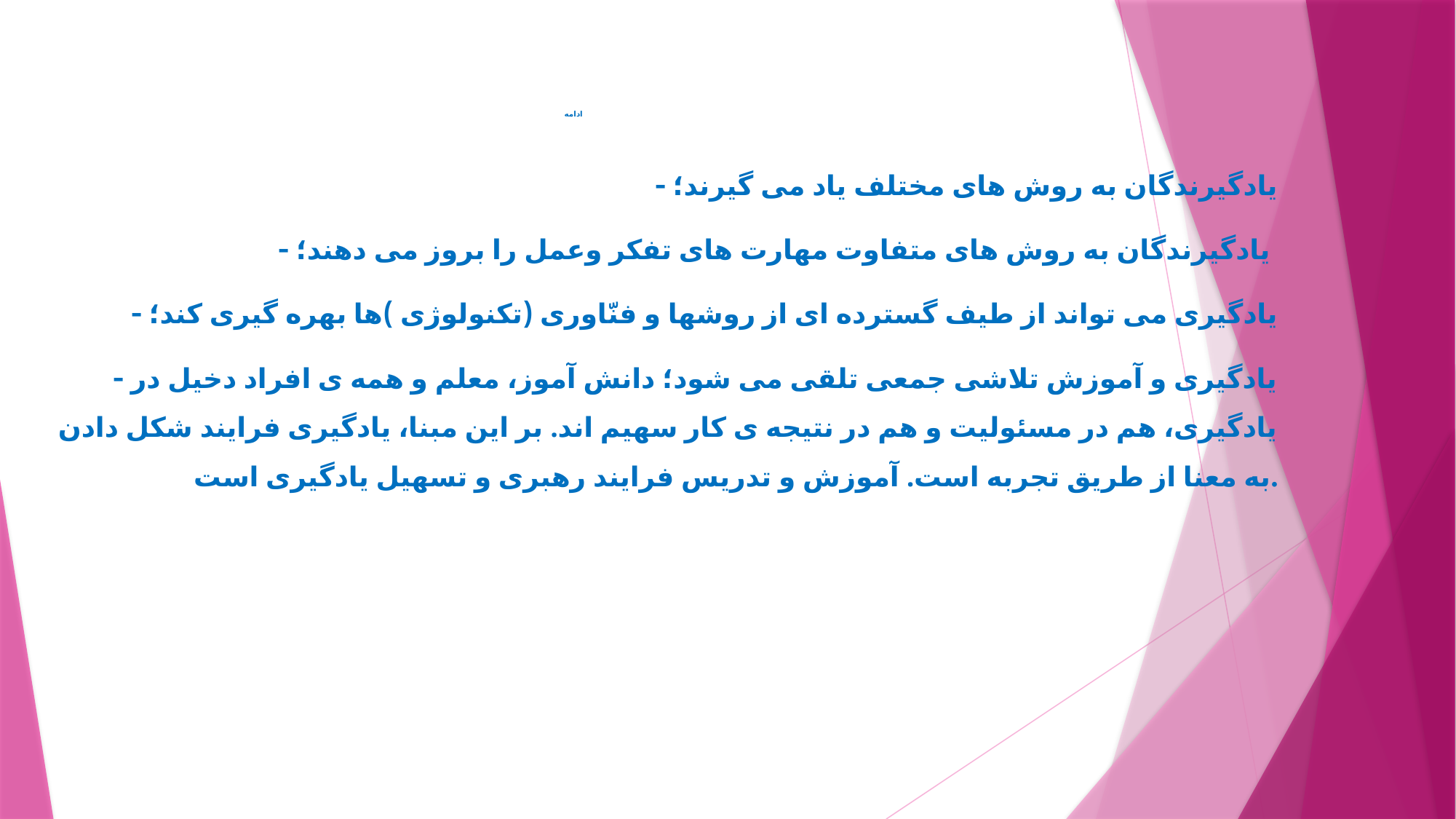

# ادامه
- يادگيرندگان به روش های مختلف ياد می گيرند؛
 - يادگيرندگان به روش های متفاوت مهارت های تفکر وعمل را بروز می دهند؛
- يادگيری می تواند از طيف گسترده ای از روشها و فنّاوری (تکنولوژی )ها بهره گيری کند؛
 - يادگيری و آموزش تلاشی جمعی تلقی می شود؛ دانش آموز، معلم و همه ی افراد دخيل در يادگيری، هم در مسئوليت و هم در نتيجه ی کار سهيم اند. بر اين مبنا، يادگيری فرايند شکل دادن به معنا از طريق تجربه است. آموزش و تدريس فرايند رهبری و تسهيل يادگيری است.